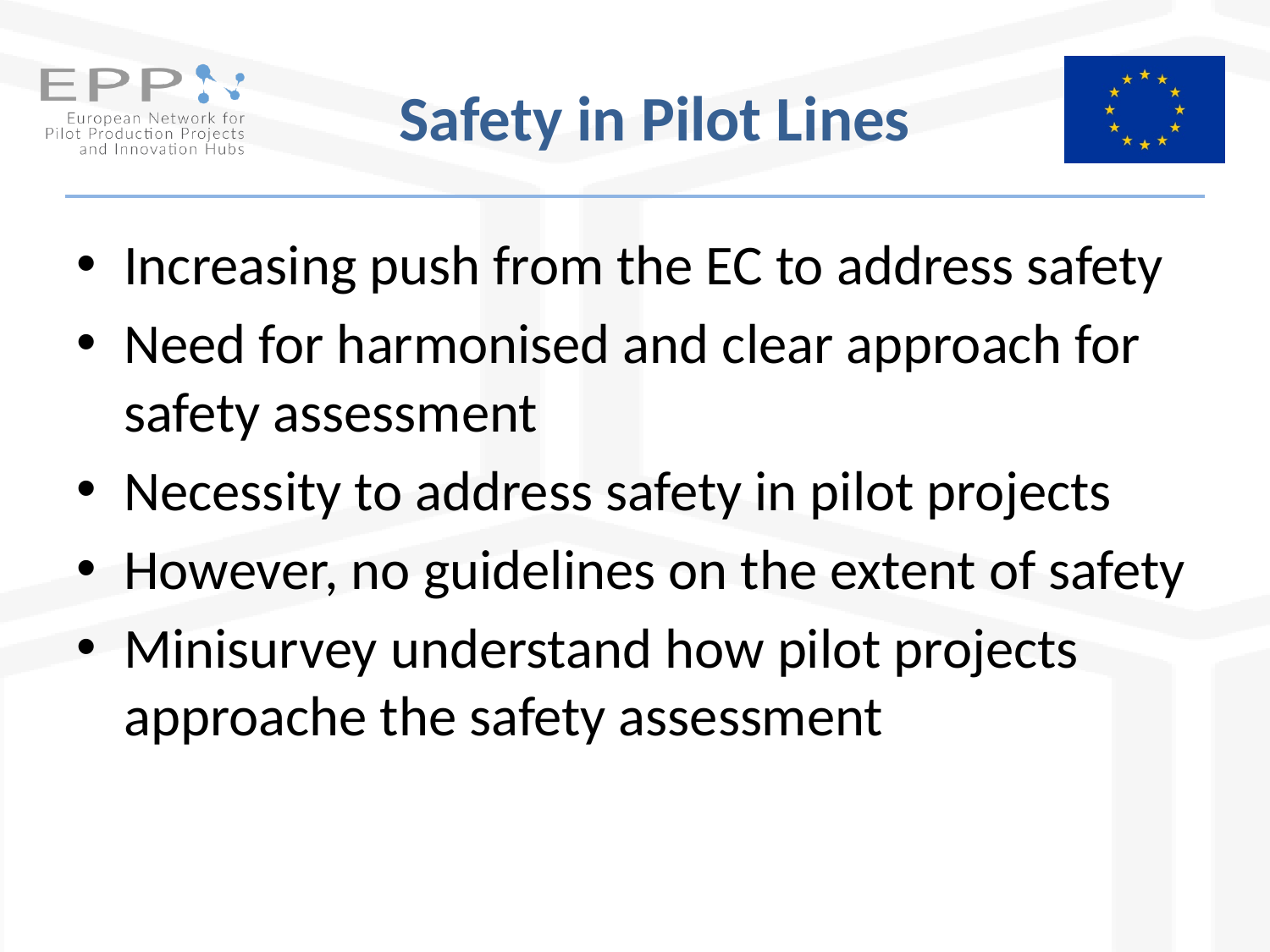

# Safety in Pilot Lines
Increasing push from the EC to address safety
Need for harmonised and clear approach for safety assessment
Necessity to address safety in pilot projects
However, no guidelines on the extent of safety
Minisurvey understand how pilot projects approache the safety assessment